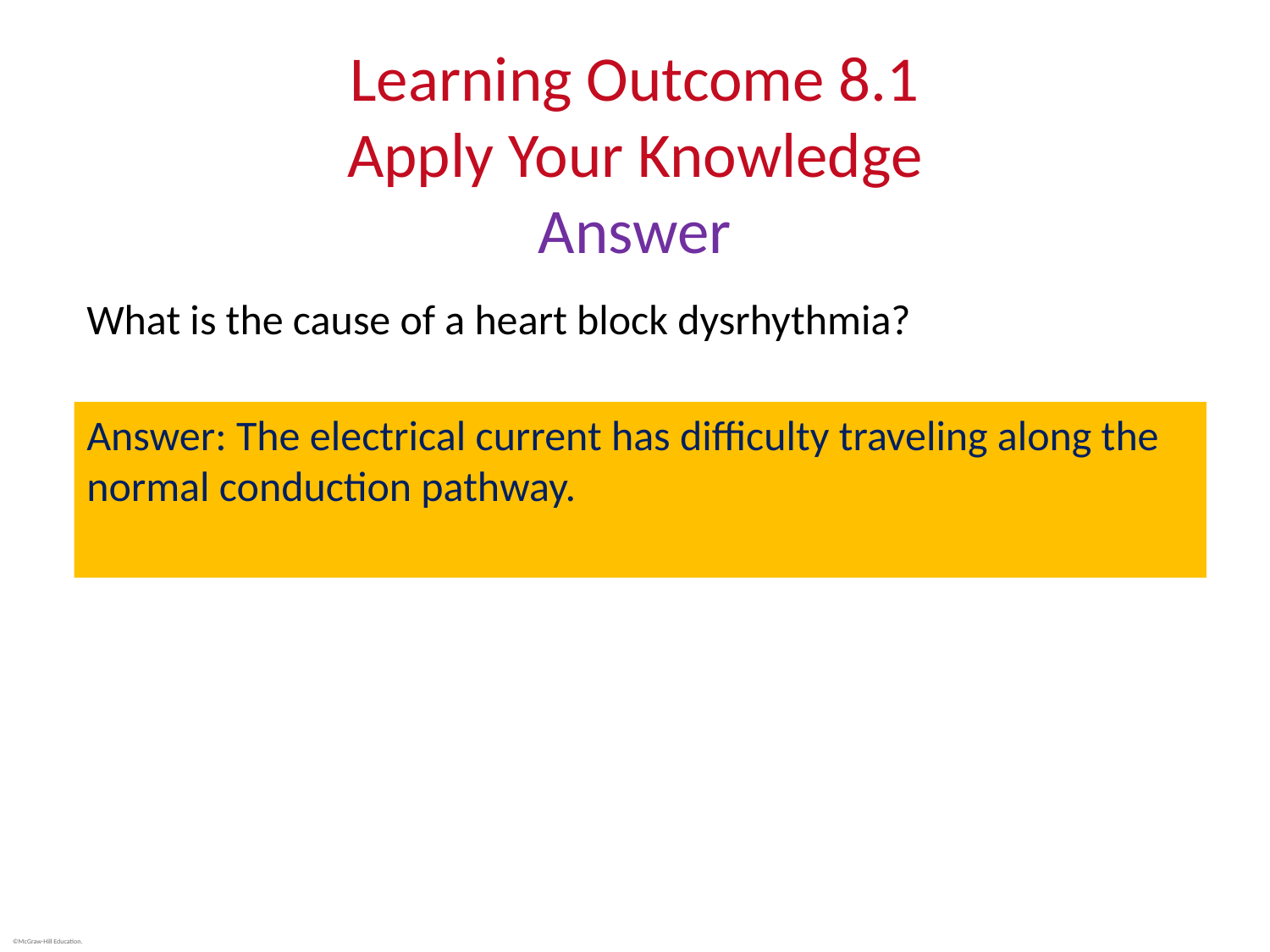

# Learning Outcome 8.1 Apply Your Knowledge Answer
What is the cause of a heart block dysrhythmia?
Answer: The electrical current has difficulty traveling along the normal conduction pathway.